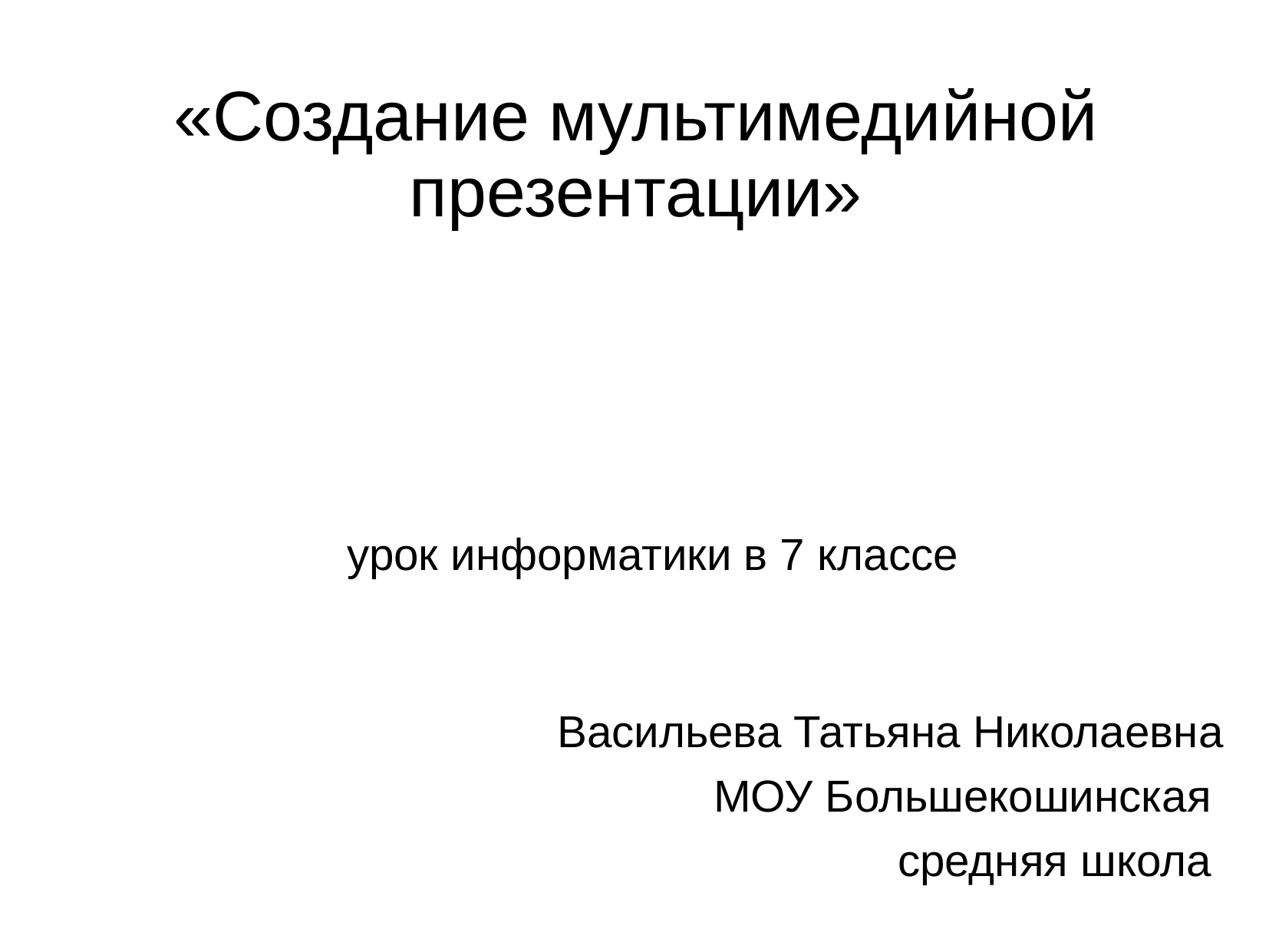

# «Создание мультимедийной презентации»

урок информатики в 7 классе

Васильева Татьяна Николаевна
МОУ Большекошинская
средняя школа